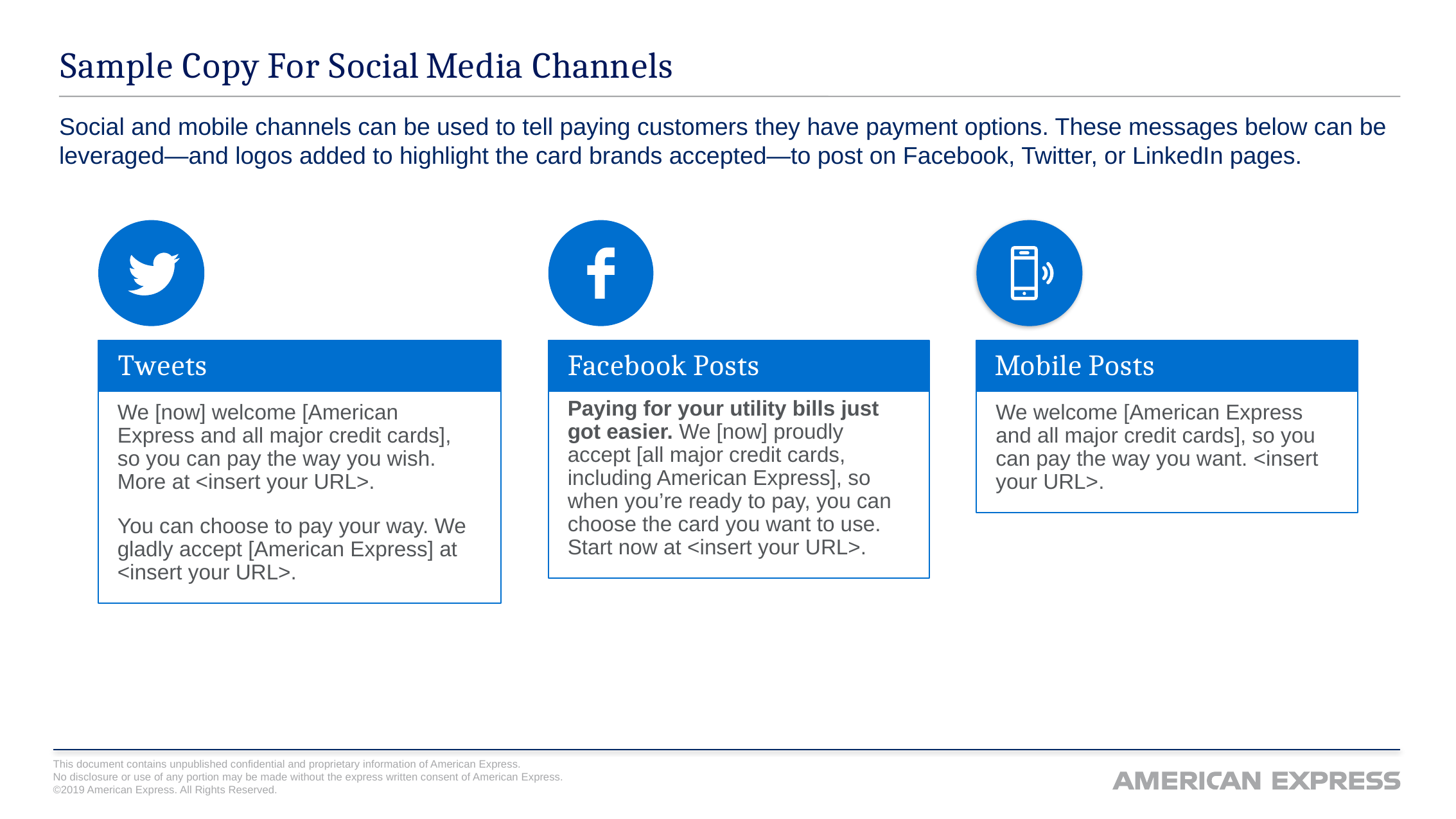

# Sample Copy For Social Media Channels
Social and mobile channels can be used to tell paying customers they have payment options. These messages below can be leveraged—and logos added to highlight the card brands accepted—to post on Facebook, Twitter, or LinkedIn pages.

Tweets
We [now] welcome [American Express and all major credit cards], so you can pay the way you wish. More at <insert your URL>.
You can choose to pay your way. We gladly accept [American Express] at <insert your URL>.
Facebook Posts
Paying for your utility bills just got easier. We [now] proudly accept [all major credit cards, including American Express], so when you’re ready to pay, you can choose the card you want to use. Start now at <insert your URL>.
Mobile Posts
We welcome [American Express and all major credit cards], so you can pay the way you want. <insert your URL>.